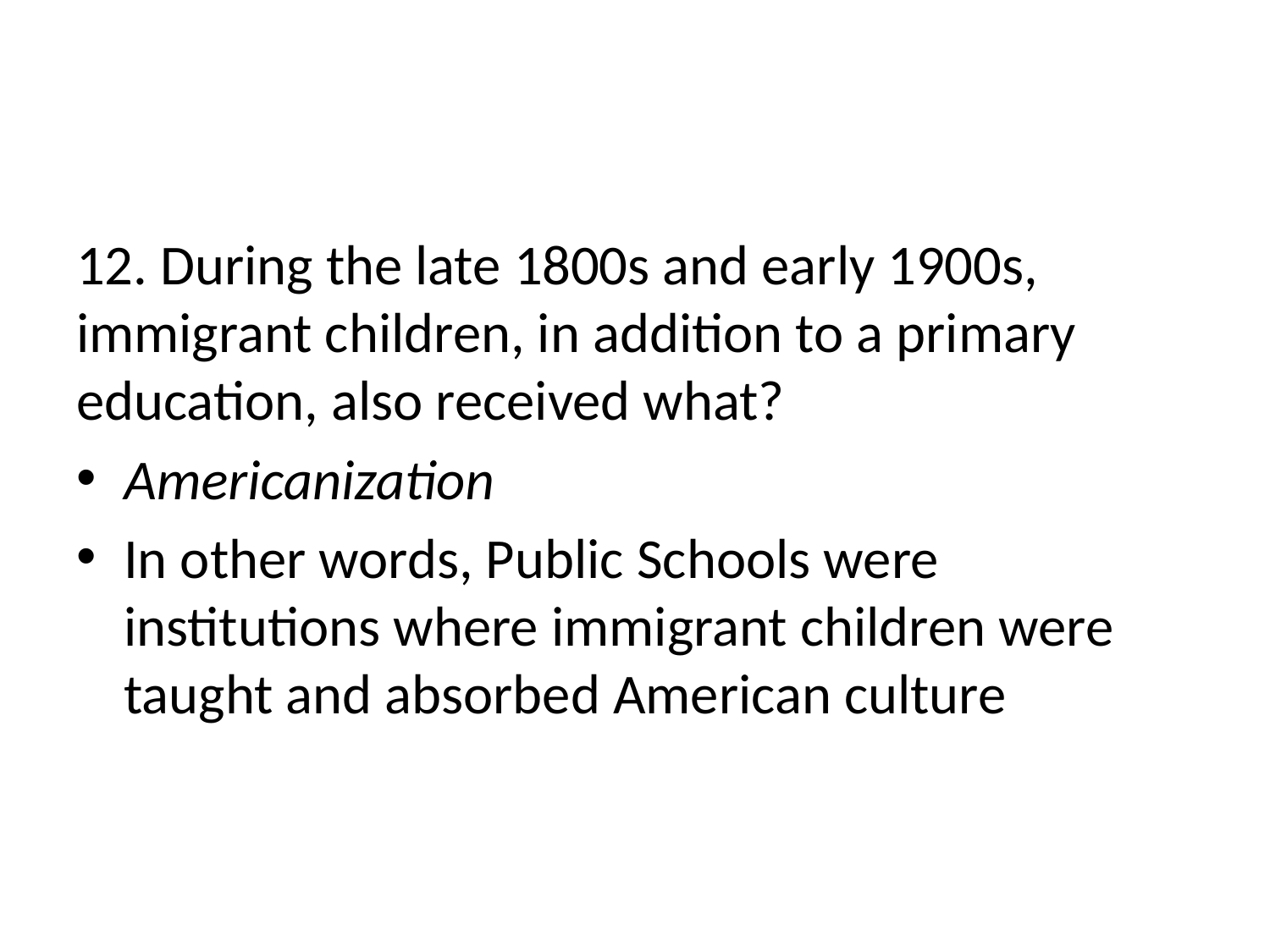

#
12. During the late 1800s and early 1900s, immigrant children, in addition to a primary education, also received what?
Americanization
In other words, Public Schools were institutions where immigrant children were taught and absorbed American culture